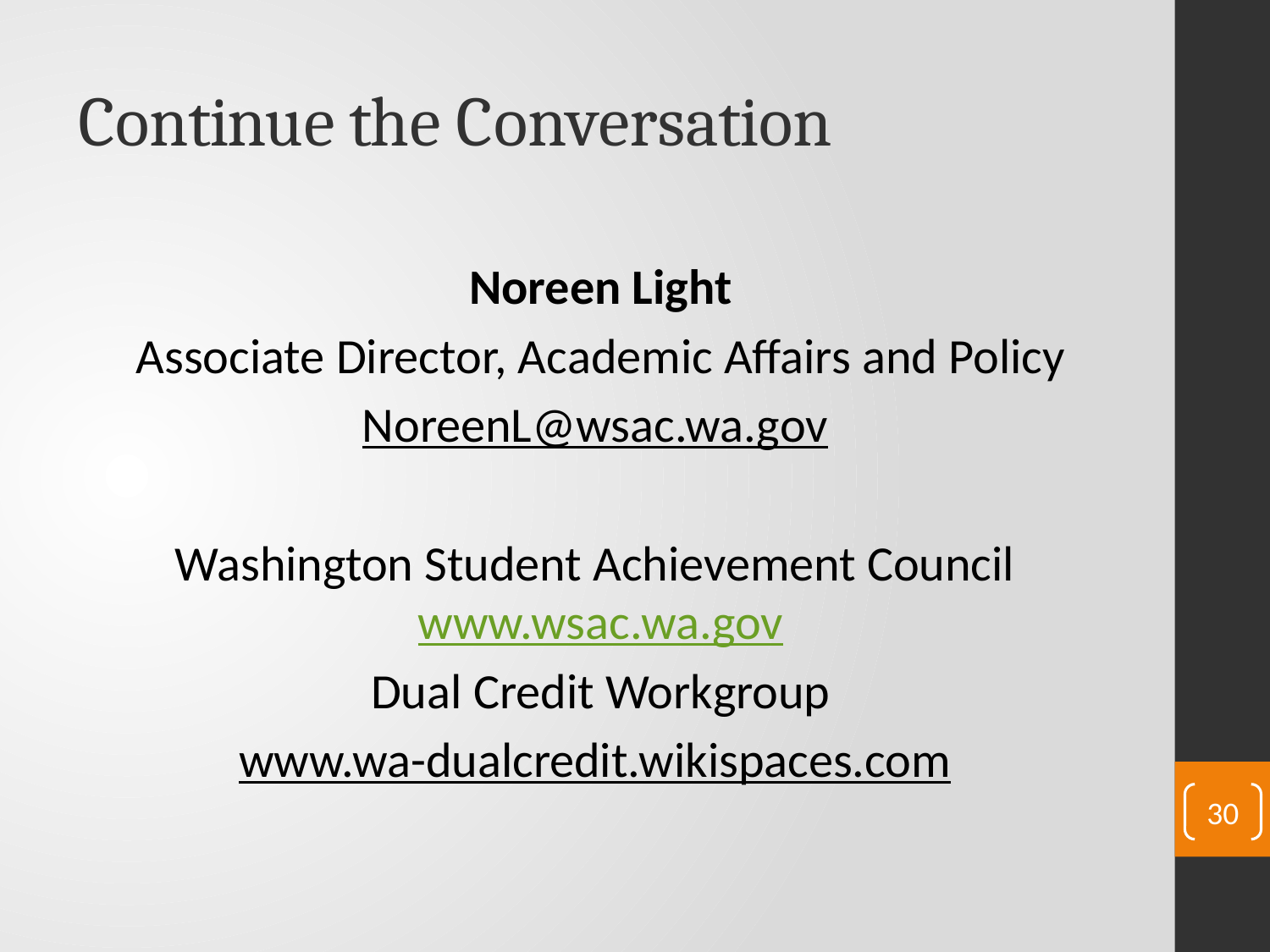

# Continue the Conversation

Noreen Light
Associate Director, Academic Affairs and Policy
NoreenL@wsac.wa.gov

Washington Student Achievement Council www.wsac.wa.gov
Dual Credit Workgroup
www.wa-dualcredit.wikispaces.com

30